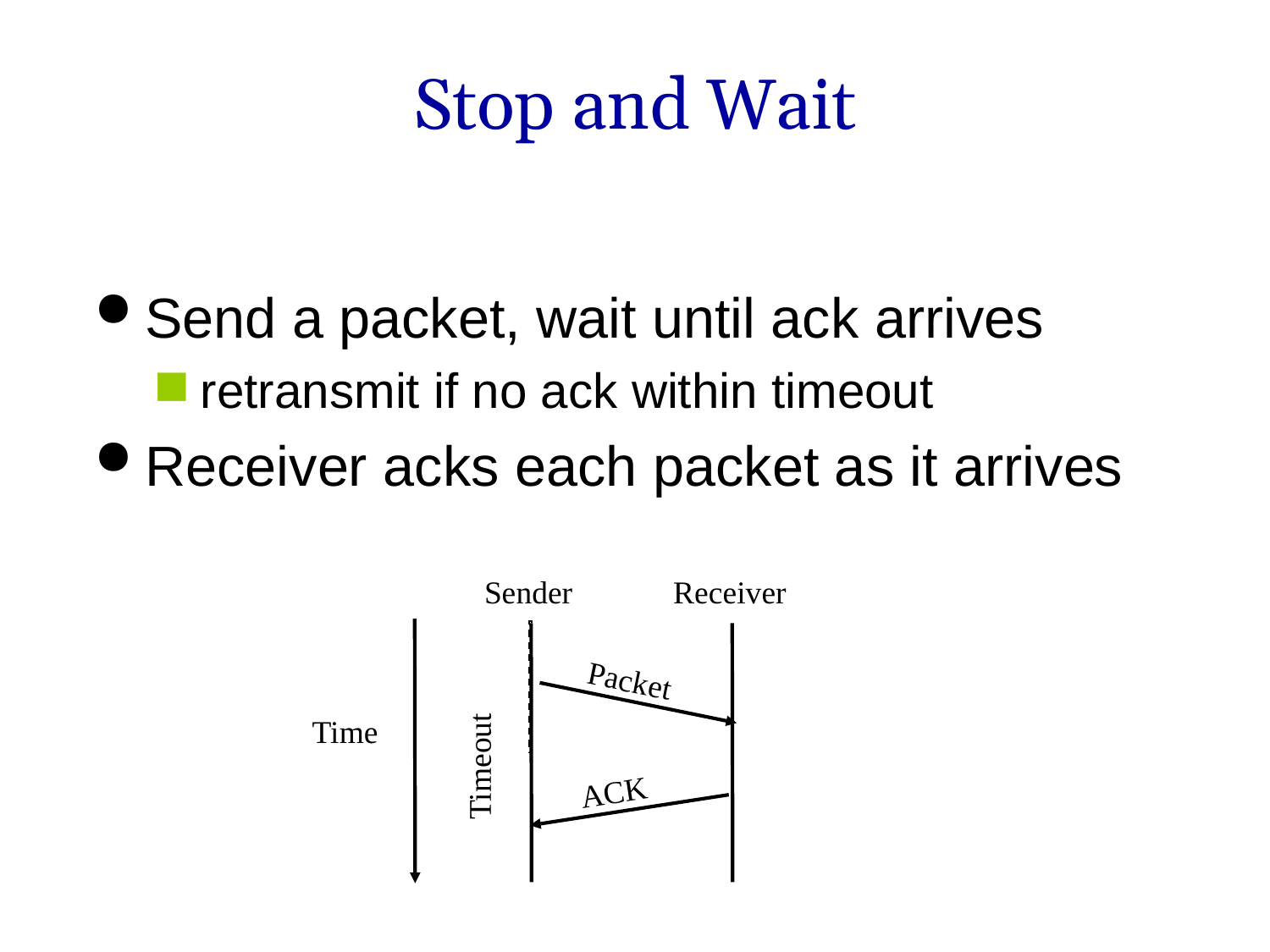

# Stop and Wait
Send a packet, wait until ack arrives
retransmit if no ack within timeout
Receiver acks each packet as it arrives
Sender
Receiver

Packet

Time
Timeout
ACK